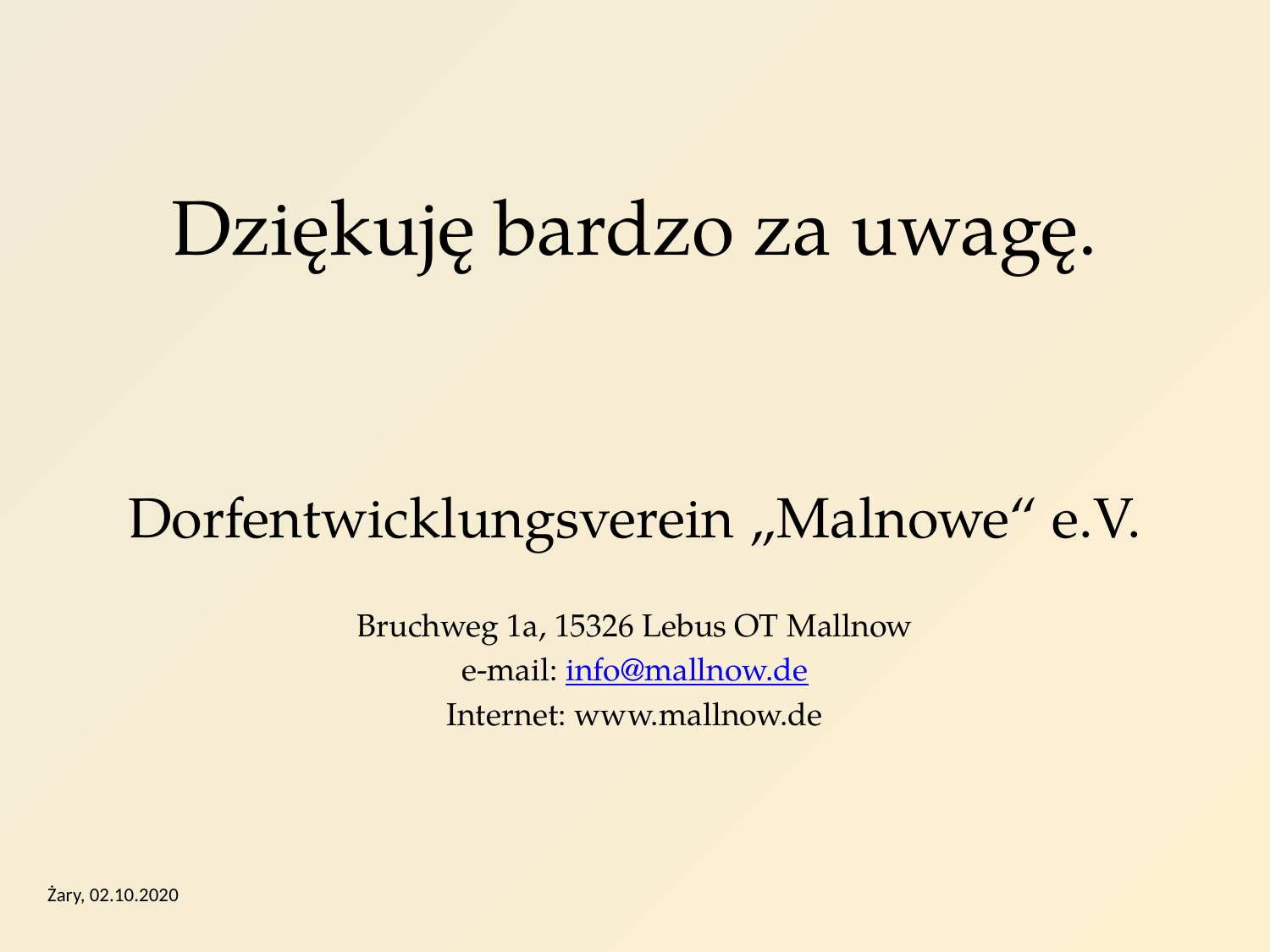

# Dziękuję bardzo za uwagę.

Dorfentwicklungsverein „Malnowe“ e.V.

Bruchweg 1a, 15326 Lebus OT Mallnow
e-mail: info@mallnow.de
Internet: www.mallnow.de

Żary, 02.10.2020